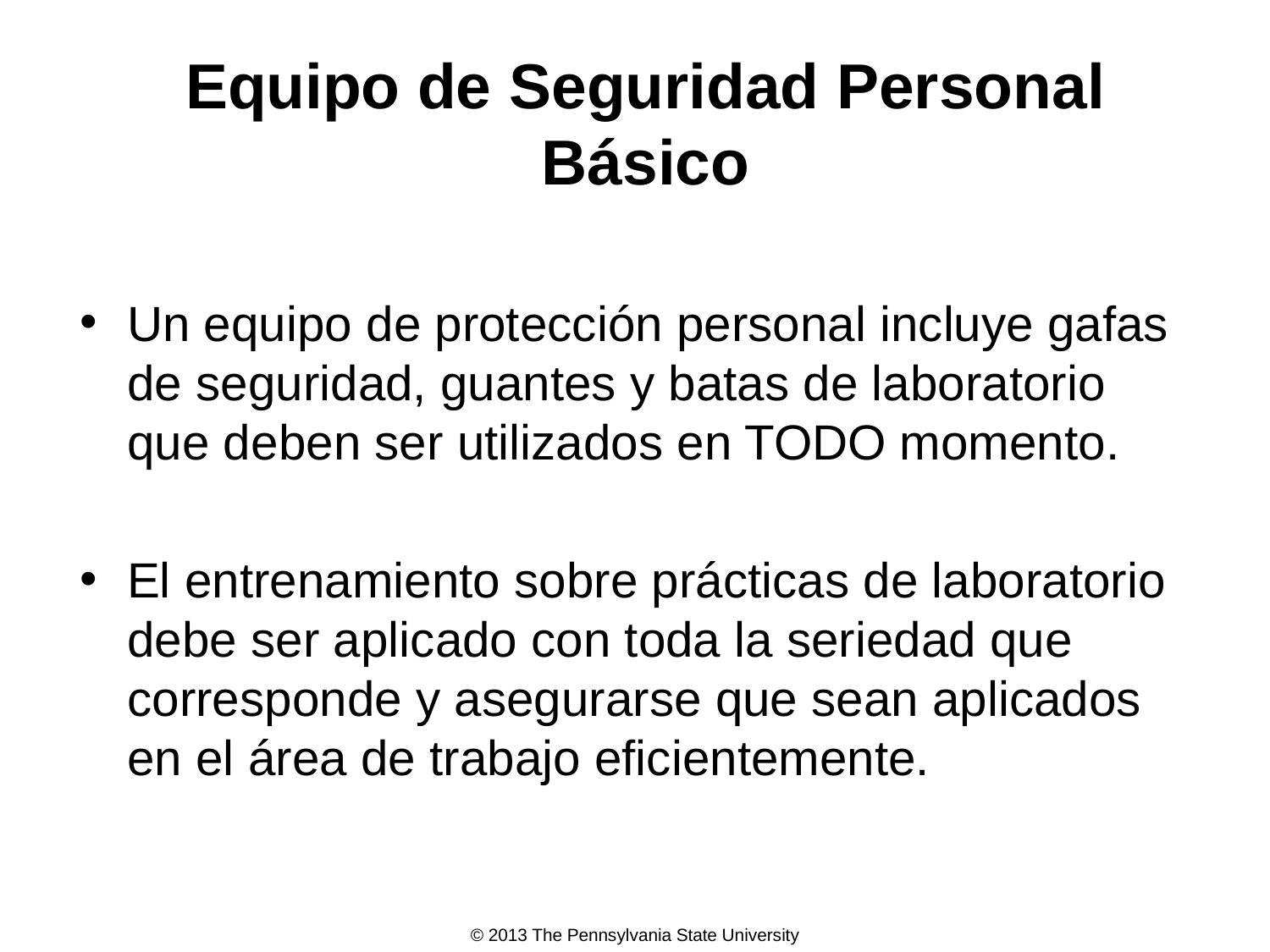

# Equipo de Seguridad Personal Básico
Un equipo de protección personal incluye gafas de seguridad, guantes y batas de laboratorio que deben ser utilizados en TODO momento.

El entrenamiento sobre prácticas de laboratorio debe ser aplicado con toda la seriedad que corresponde y asegurarse que sean aplicados en el área de trabajo eficientemente.